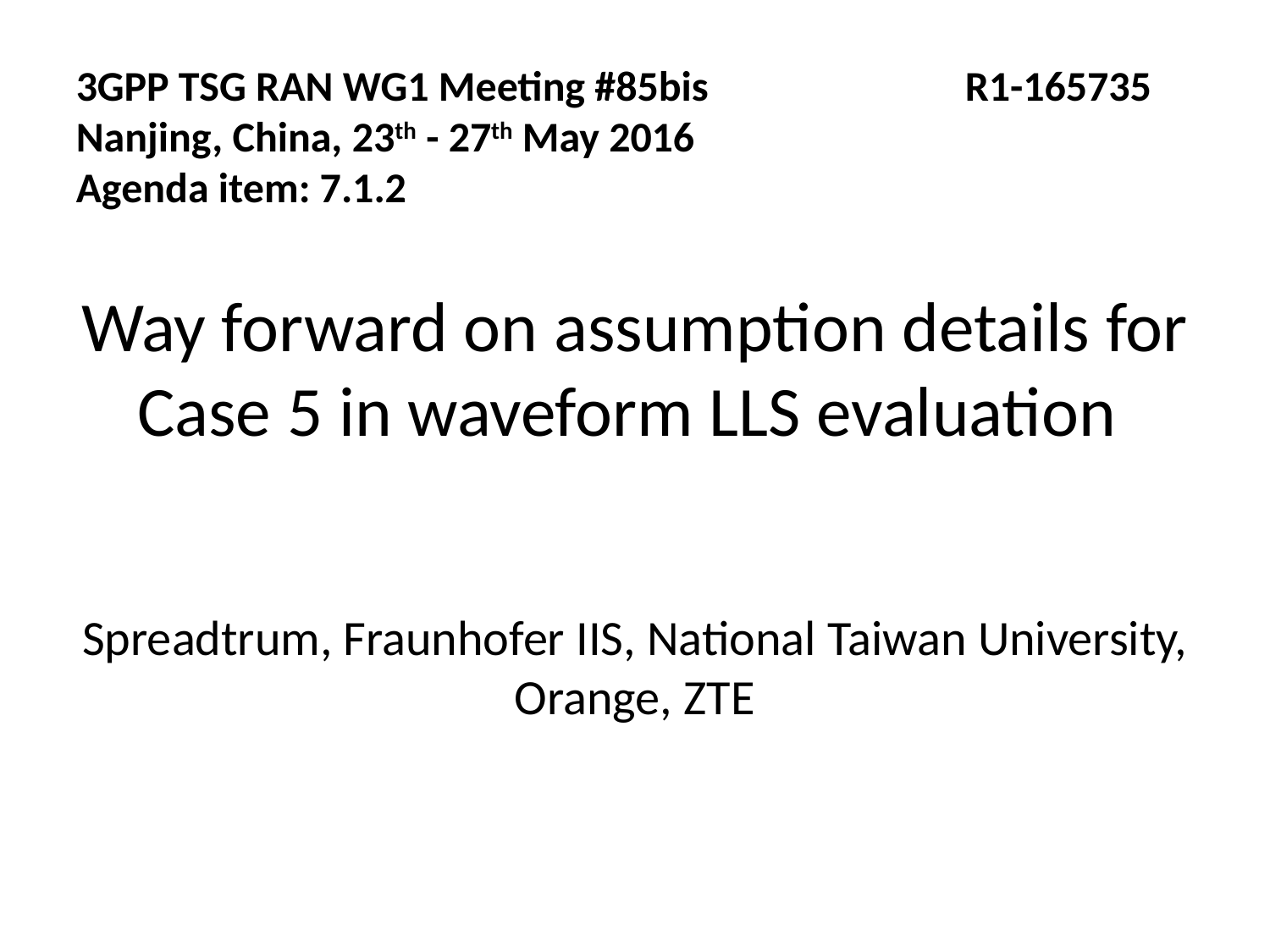

3GPP TSG RAN WG1 Meeting #85bis			R1-165735
Nanjing, China, 23th - 27th May 2016
Agenda item: 7.1.2
Way forward on assumption details for Case 5 in waveform LLS evaluation
Spreadtrum, Fraunhofer IIS, National Taiwan University, Orange, ZTE